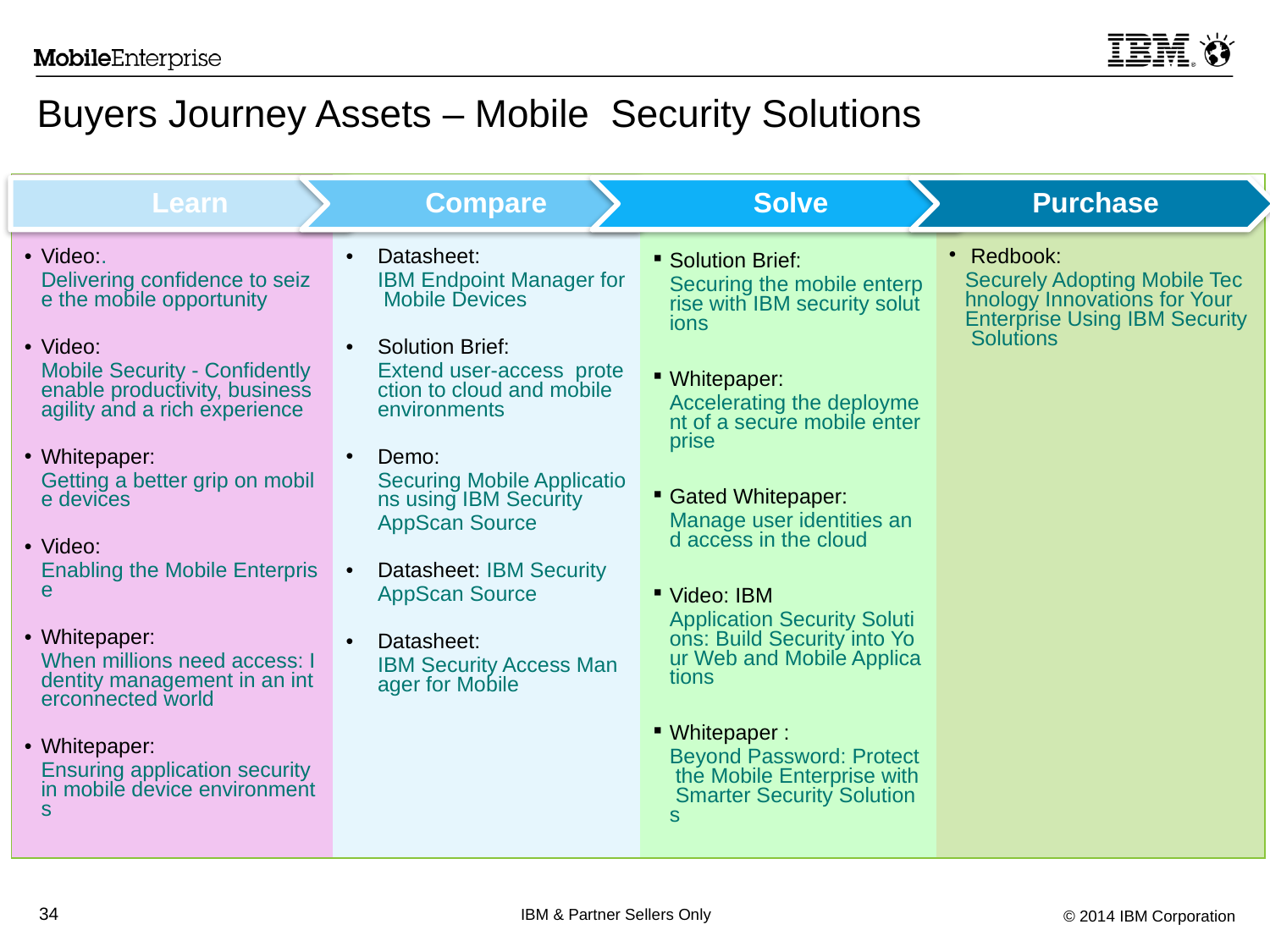

# Buyers Journey Assets – Mobile  Security Solutions
|  |  |  |  |
| --- | --- | --- | --- |
| Video:. Delivering confidence to seize the mobile opportunity Video: Mobile Security - Confidently enable productivity, business agility and a rich experience Whitepaper: Getting a better grip on mobile devices Video: Enabling the Mobile Enterprise Whitepaper: When millions need access: Identity management in an interconnected world Whitepaper: Ensuring application security in mobile device environments | Datasheet: IBM Endpoint Manager for Mobile Devices Solution Brief: Extend user-access protection to cloud and mobile environments Demo: Securing Mobile Applications using IBM Security AppScan Source Datasheet: IBM Security AppScan Source Datasheet: IBM Security Access Manager for Mobile | Solution Brief: Securing the mobile enterprise with IBM security solutions Whitepaper: Accelerating the deployment of a secure mobile enterprise Gated Whitepaper: Manage user identities and access in the cloud Video: IBM Application Security Solutions: Build Security into Your Web and Mobile Applications Whitepaper : Beyond Password: Protect the Mobile Enterprise with Smarter Security Solutions | Redbook: Securely Adopting Mobile Technology Innovations for Your Enterprise Using IBM Security Solutions |
Architecture of a Campaign
Learn
Compare
Solve
Purchase